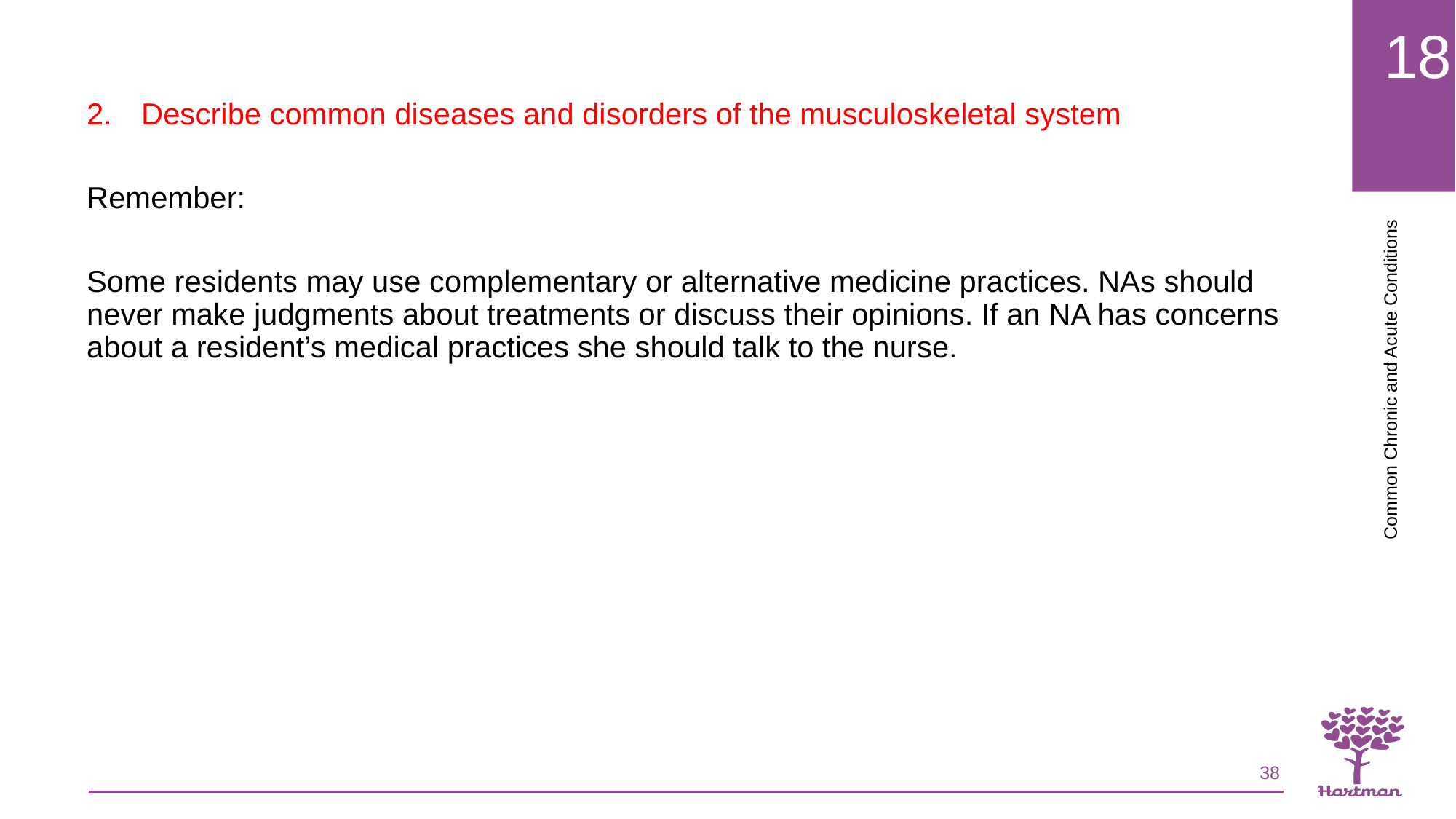

Describe common diseases and disorders of the musculoskeletal system

Remember:

Some residents may use complementary or alternative medicine practices. NAs should never make judgments about treatments or discuss their opinions. If an NA has concerns about a resident’s medical practices she should talk to the nurse.

38